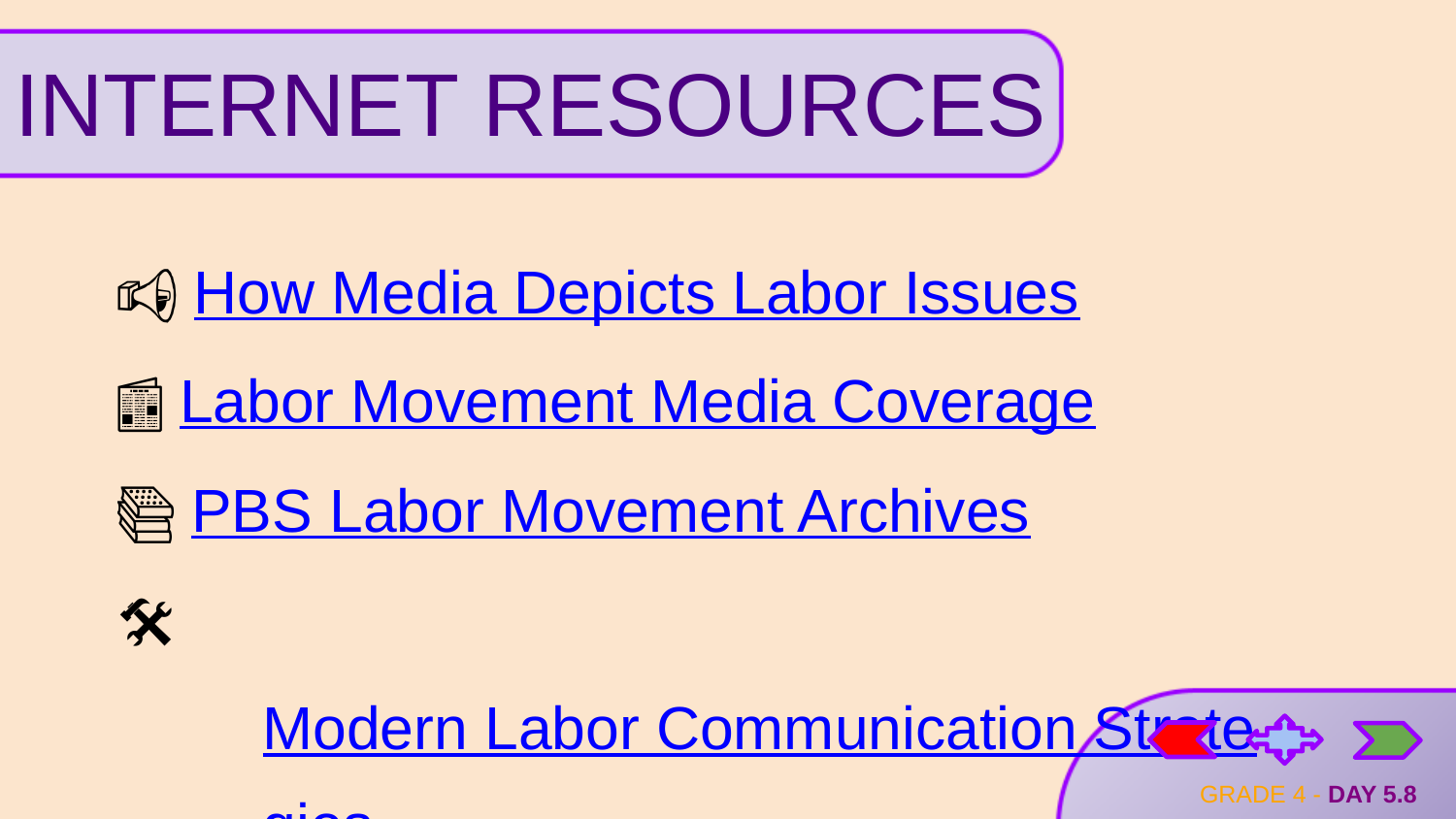

# INTERNET RESOURCES
📢 How Media Depicts Labor Issues
📰 Labor Movement Media Coverage
📚 PBS Labor Movement Archives
🛠 Modern Labor Communication		 Strategies

GRADE 4 - DAY 5.8